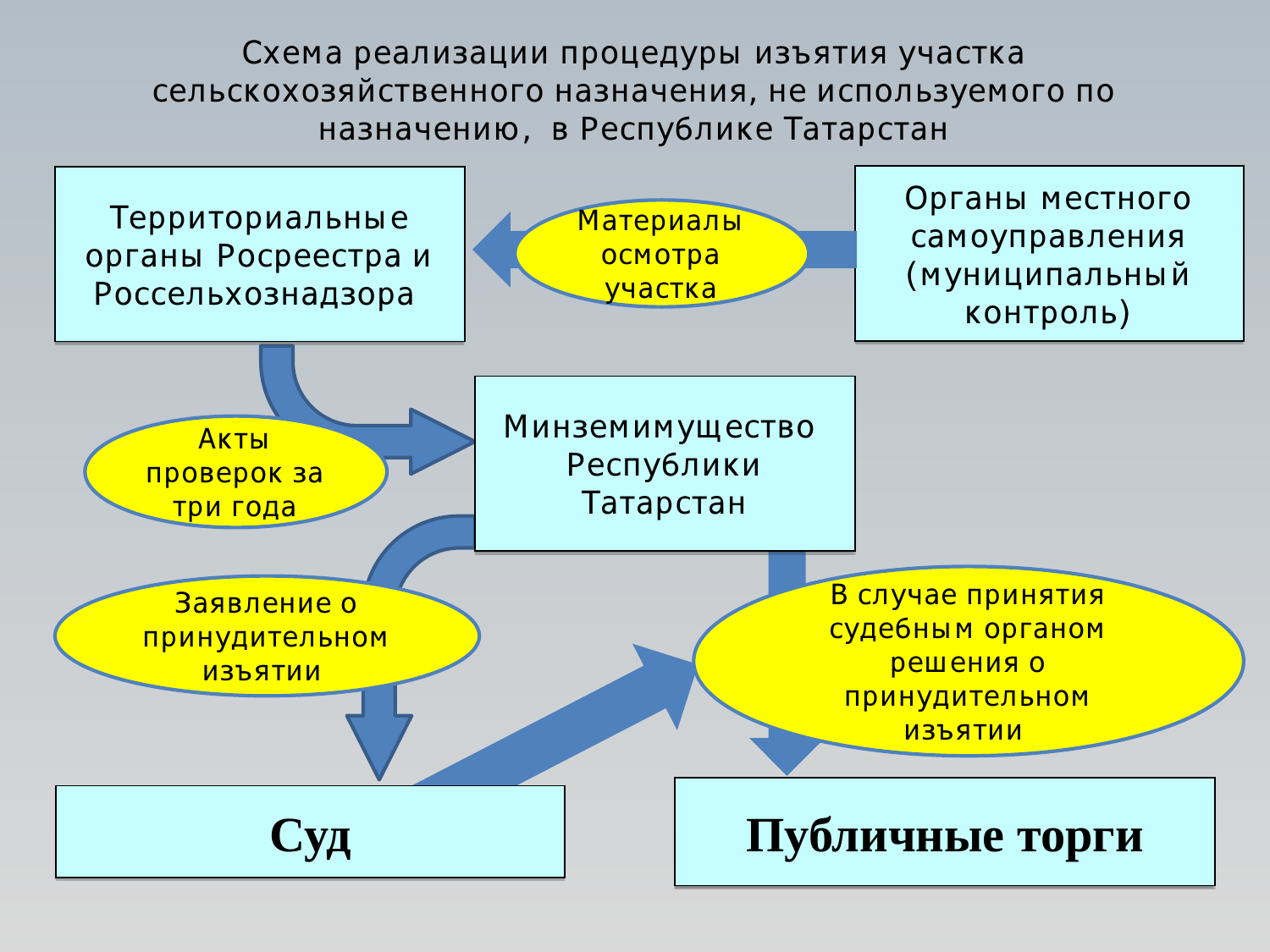

Схема реализации процедуры изъятия участка сельскохозяйственного назначения, не используемого по назначению,  в Республике Татарстан
Органы местного самоуправления (муниципальный контроль)
Территориальные органы Росреестра и Россельхознадзора
Материалы осмотра участка

Минземимущество
Республики Татарстан
Акты проверок за три года

В случае принятия судебным органом решения о принудительном изъятии
Заявление о принудительном изъятии

Публичные торги
Суд